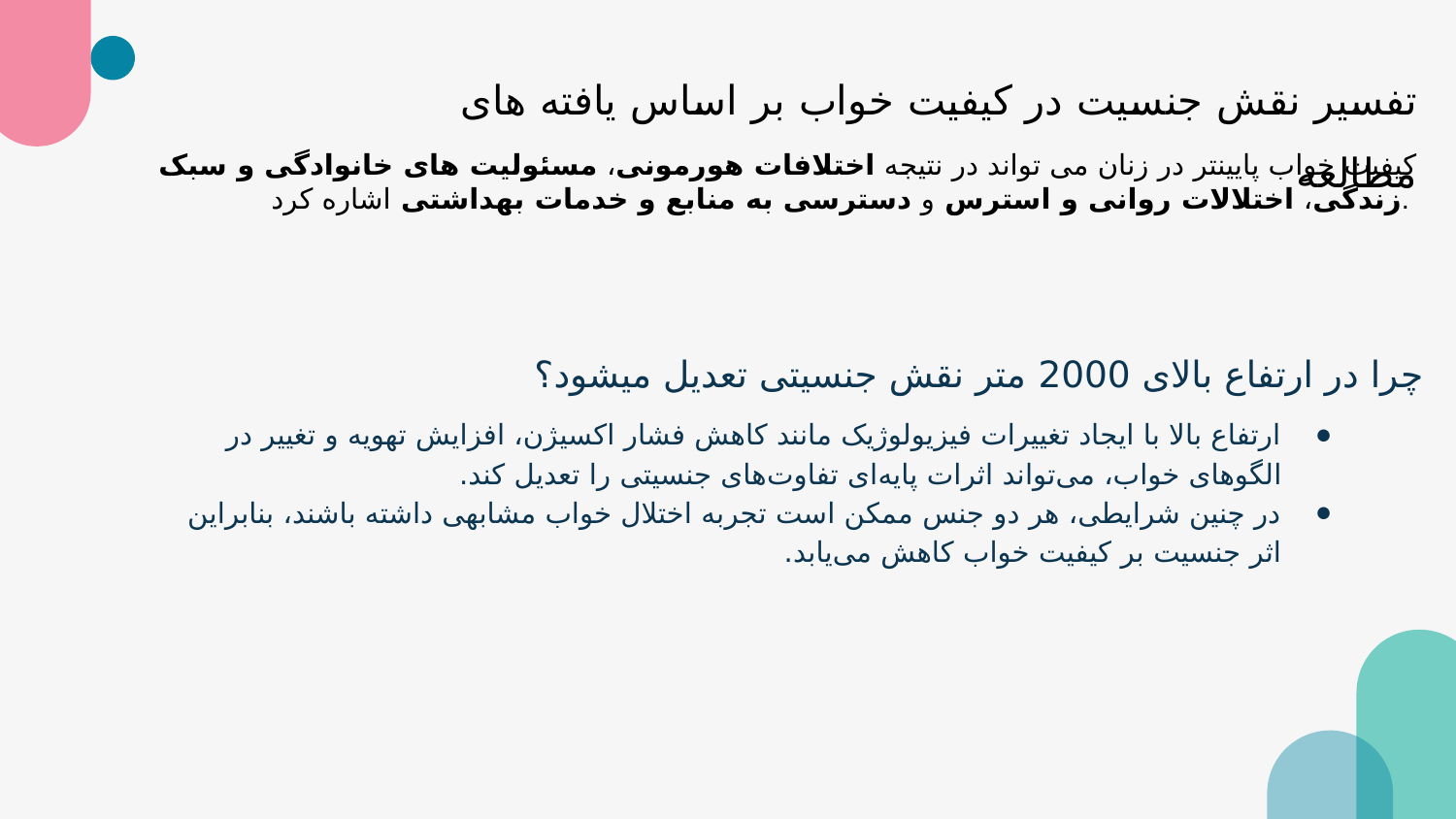

تفسیر نقش جنسیت در کیفیت خواب بر اساس یافته های مطالعه
کیفیت خواب پایینتر در زنان می تواند در نتیجه اختلافات هورمونی، مسئولیت های خانوادگی و سبک زندگی، اختلالات روانی و استرس و دسترسی به منابع و خدمات بهداشتی اشاره کرد.
چرا در ارتفاع بالای 2000 متر نقش جنسیتی تعدیل میشود؟
ارتفاع بالا با ایجاد تغییرات فیزیولوژیک مانند کاهش فشار اکسیژن، افزایش تهویه و تغییر در الگوهای خواب، می‌تواند اثرات پایه‌ای تفاوت‌های جنسیتی را تعدیل کند.
در چنین شرایطی، هر دو جنس ممکن است تجربه اختلال خواب مشابهی داشته باشند، بنابراین اثر جنسیت بر کیفیت خواب کاهش می‌یابد.